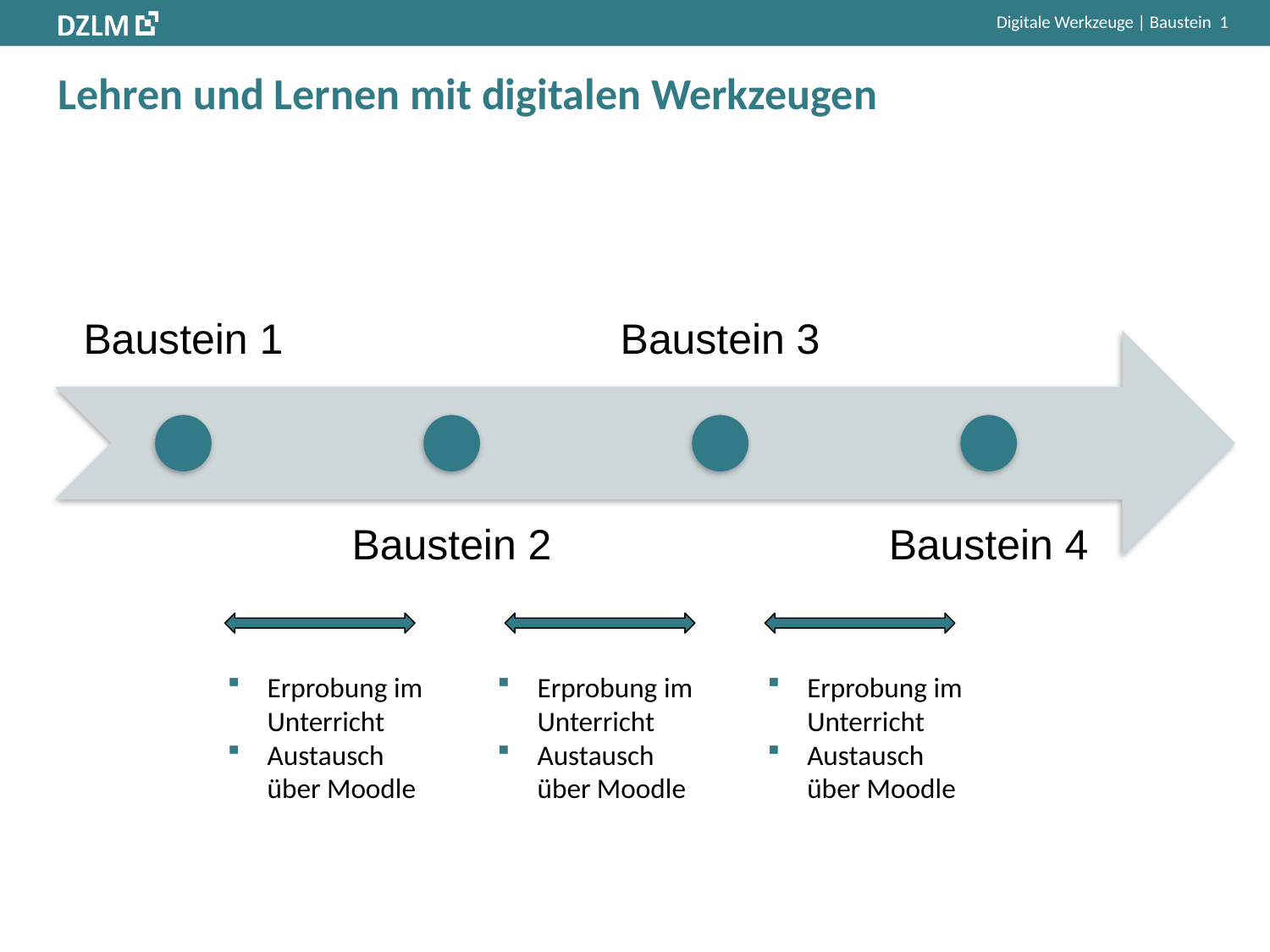

# Lehren und Lernen mit digitalen Werkzeugen
Baustein 1
Baustein 2
Baustein 3
Baustein 4

Erprobung im Unterricht
Austausch über Moodle
Erprobung im Unterricht
Austausch über Moodle
Erprobung im Unterricht
Austausch über Moodle